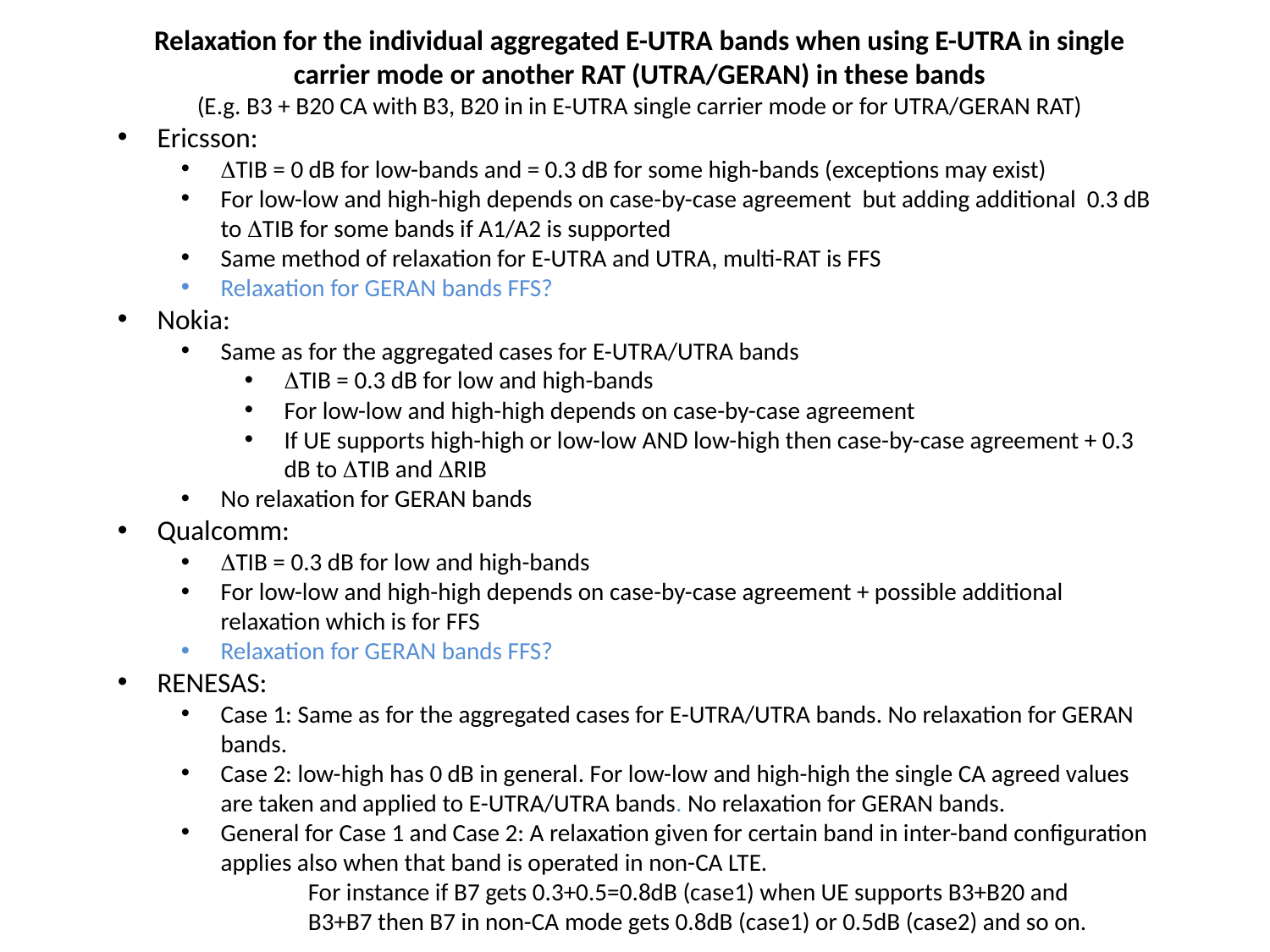

Relaxation for the individual aggregated E-UTRA bands when using E-UTRA in single carrier mode or another RAT (UTRA/GERAN) in these bands
(E.g. B3 + B20 CA with B3, B20 in in E-UTRA single carrier mode or for UTRA/GERAN RAT)
Ericsson:
ΔTIB = 0 dB for low-bands and = 0.3 dB for some high-bands (exceptions may exist)
For low-low and high-high depends on case-by-case agreement  but adding additional  0.3 dB to ΔTIB for some bands if A1/A2 is supported
Same method of relaxation for E-UTRA and UTRA, multi-RAT is FFS
Relaxation for GERAN bands FFS?
Nokia:
Same as for the aggregated cases for E-UTRA/UTRA bands
ΔTIB = 0.3 dB for low and high-bands
For low-low and high-high depends on case-by-case agreement
If UE supports high-high or low-low AND low-high then case-by-case agreement + 0.3 dB to ΔTIB and ΔRIB
No relaxation for GERAN bands
Qualcomm:
ΔTIB = 0.3 dB for low and high-bands
For low-low and high-high depends on case-by-case agreement + possible additional relaxation which is for FFS
Relaxation for GERAN bands FFS?
RENESAS:
Case 1: Same as for the aggregated cases for E-UTRA/UTRA bands. No relaxation for GERAN bands.
Case 2: low-high has 0 dB in general. For low-low and high-high the single CA agreed values are taken and applied to E-UTRA/UTRA bands. No relaxation for GERAN bands.
General for Case 1 and Case 2: A relaxation given for certain band in inter-band configuration applies also when that band is operated in non-CA LTE.
	For instance if B7 gets 0.3+0.5=0.8dB (case1) when UE supports B3+B20 and 	B3+B7 then B7 in non-CA mode gets 0.8dB (case1) or 0.5dB (case2) and so on.